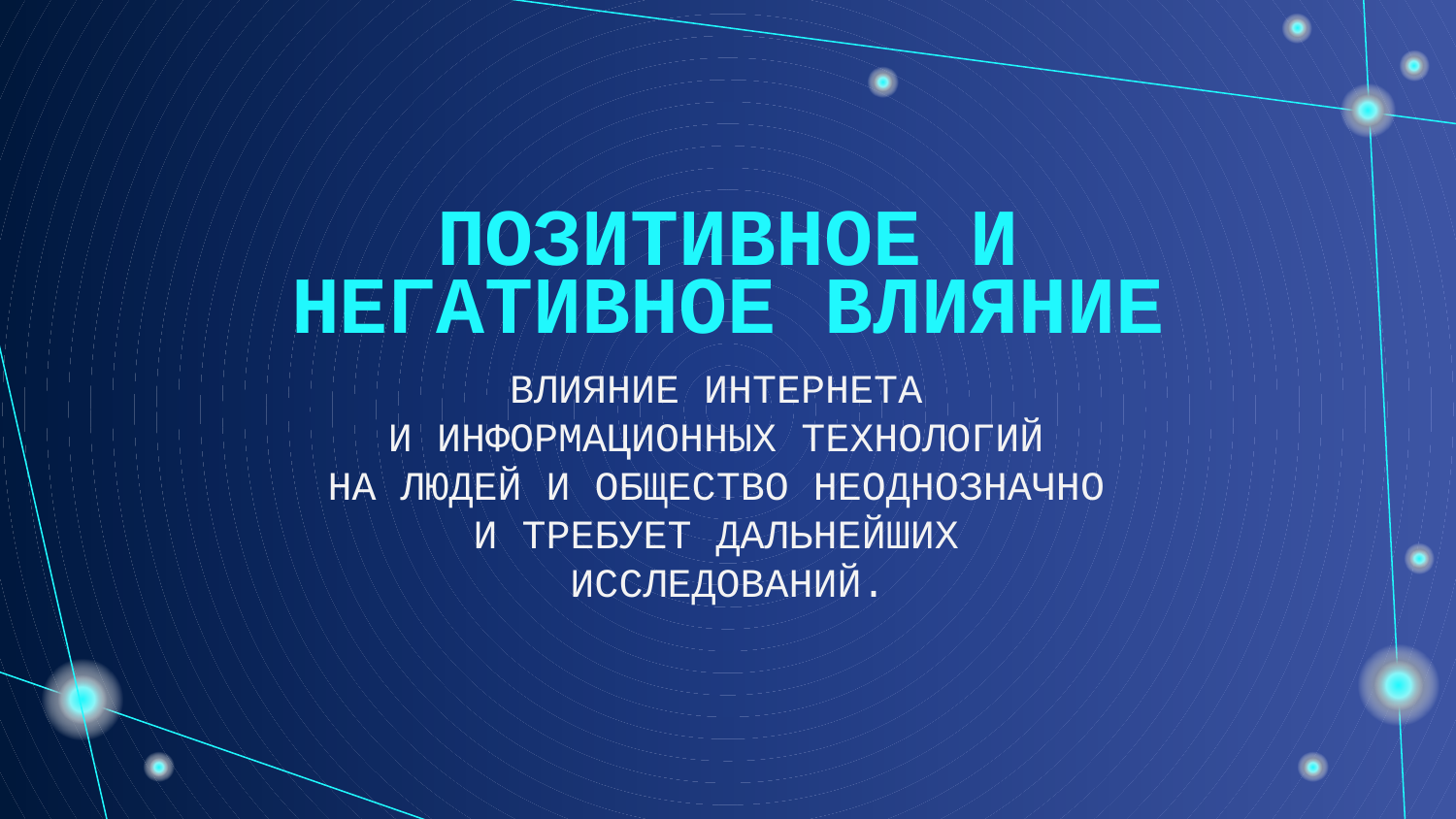

ПОЗИТИВНОЕ И
НЕГАТИВНОЕ ВЛИЯНИЕ
ВЛИЯНИЕ ИНТЕРНЕТА
И ИНФОРМАЦИОННЫХ ТЕХНОЛОГИЙ
НА ЛЮДЕЙ И ОБЩЕСТВО НЕОДНОЗНАЧНО
И ТРЕБУЕТ ДАЛЬНЕЙШИХ
ИССЛЕДОВАНИЙ.